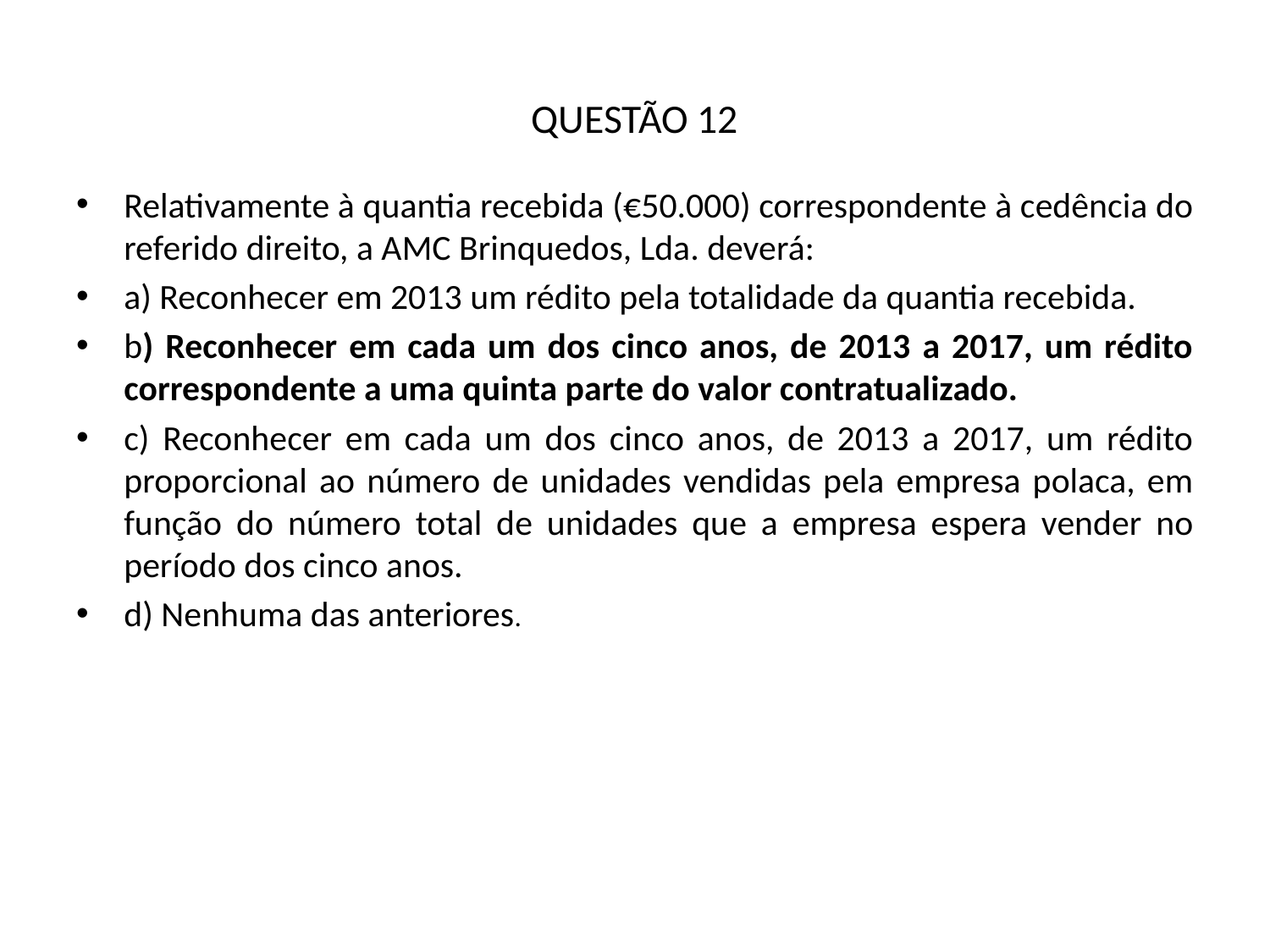

# QUESTÃO 12
Relativamente à quantia recebida (€50.000) correspondente à cedência do referido direito, a AMC Brinquedos, Lda. deverá:
a) Reconhecer em 2013 um rédito pela totalidade da quantia recebida.
b) Reconhecer em cada um dos cinco anos, de 2013 a 2017, um rédito correspondente a uma quinta parte do valor contratualizado.
c) Reconhecer em cada um dos cinco anos, de 2013 a 2017, um rédito proporcional ao número de unidades vendidas pela empresa polaca, em função do número total de unidades que a empresa espera vender no período dos cinco anos.
d) Nenhuma das anteriores.